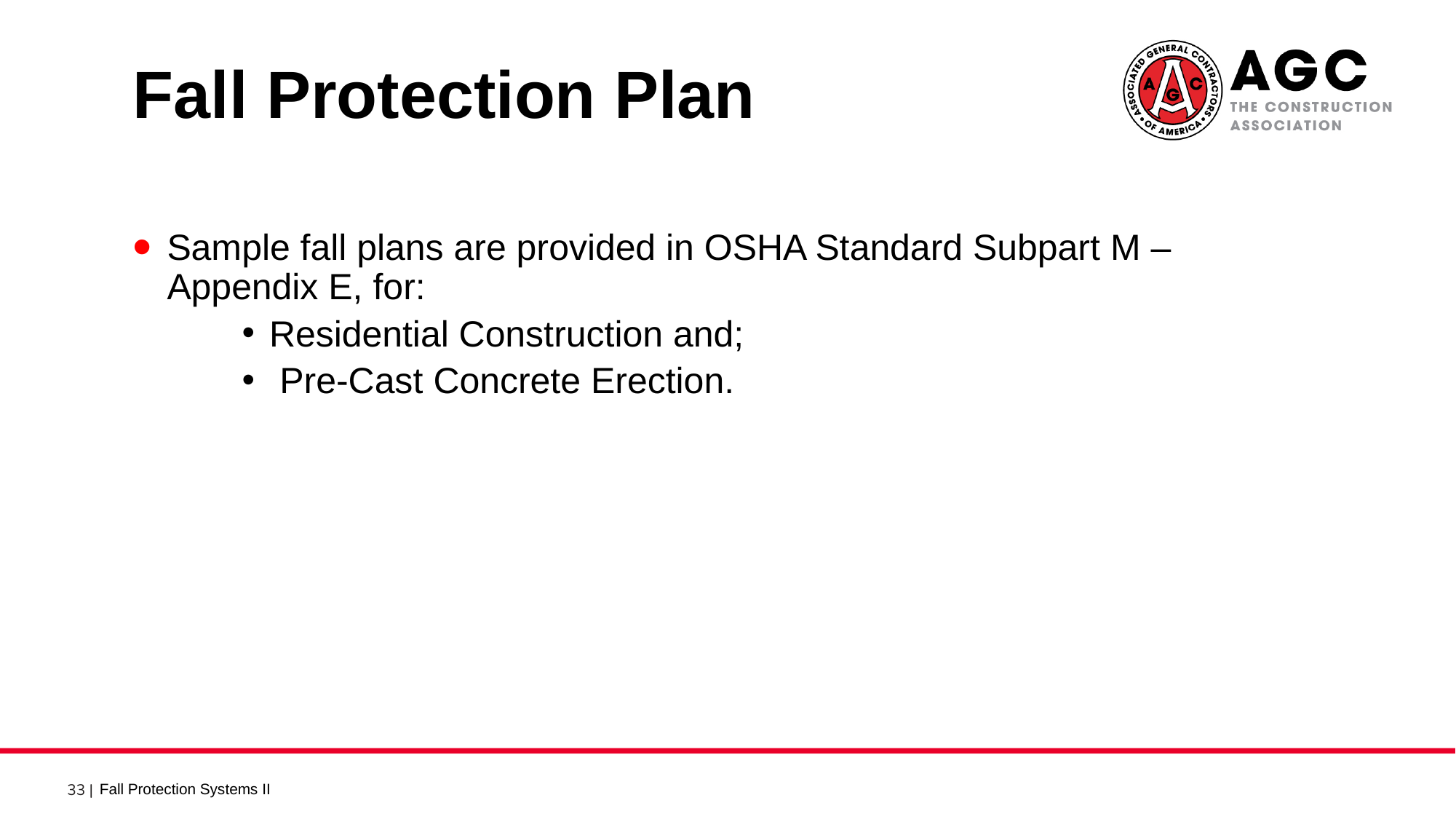

Fall Protection Plan 5
Sample fall plans are provided in OSHA Standard Subpart M – Appendix E, for:
Residential Construction and;
 Pre-Cast Concrete Erection.
Fall Protection Systems II